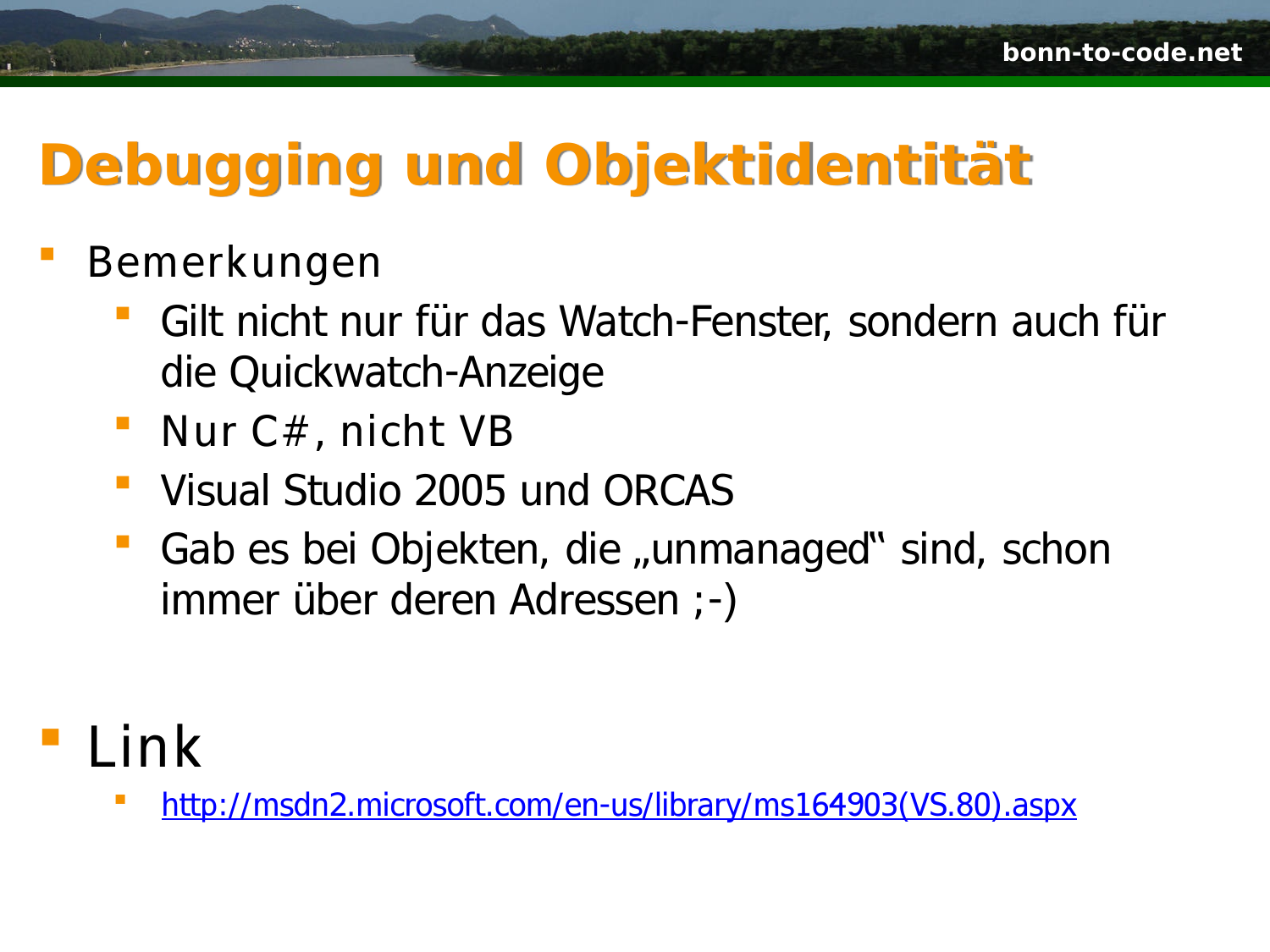

# Debugging und Objektidentität
Bemerkungen
Gilt nicht nur für das Watch-Fenster, sondern auch für die Quickwatch-Anzeige
Nur C#, nicht VB
Visual Studio 2005 und ORCAS
Gab es bei Objekten, die „unmanaged“ sind, schon immer über deren Adressen ;-)

Link
http://msdn2.microsoft.com/en-us/library/ms164903(VS.80).aspx